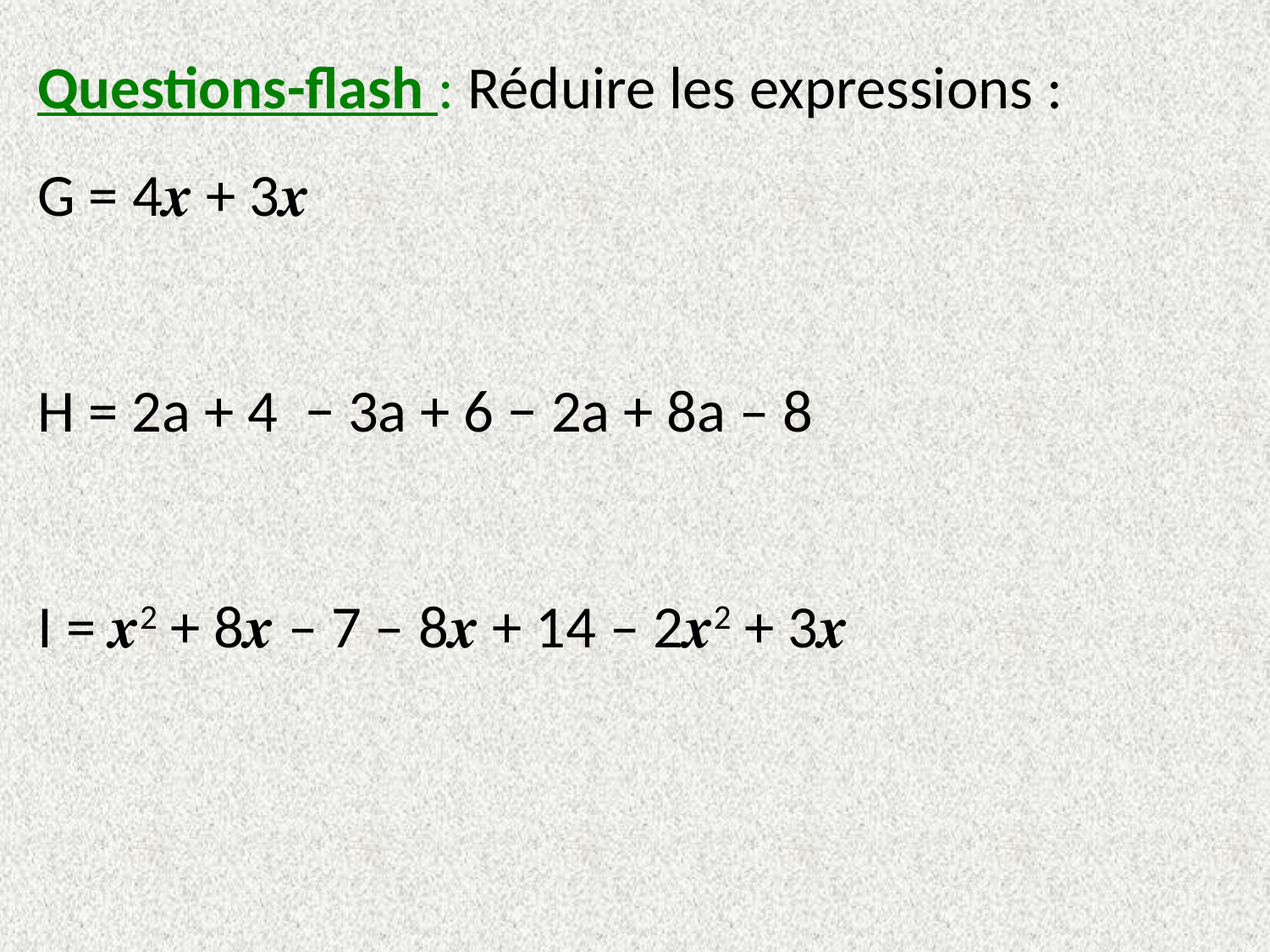

Questions-flash : Réduire les expressions :
G = 4x + 3x

H = 2a + 4  − 3a + 6 − 2a + 8a – 8

I = x2 + 8x – 7 – 8x + 14 – 2x2 + 3x